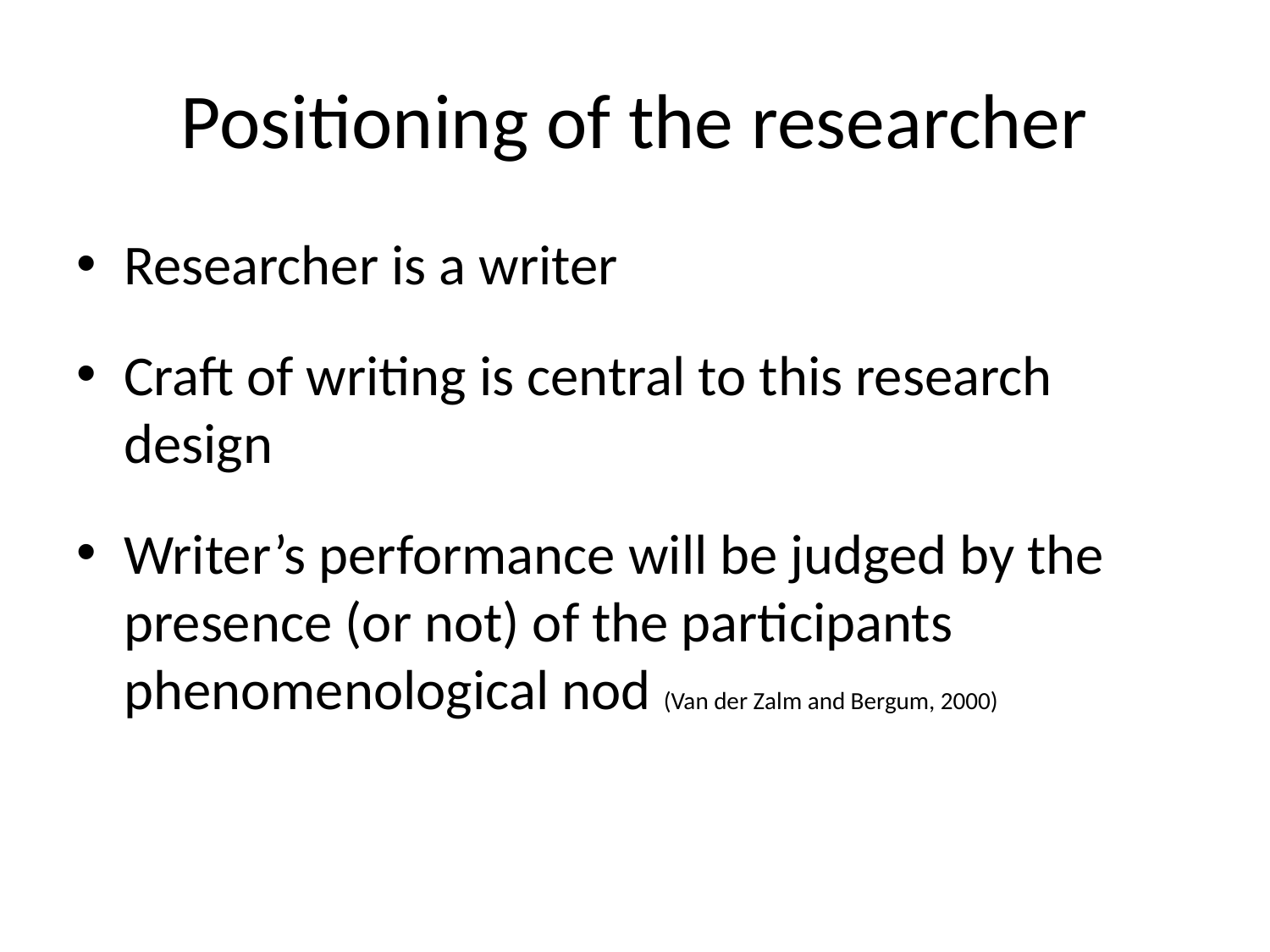

# Positioning of the researcher
Researcher is a writer
Craft of writing is central to this research design
Writer’s performance will be judged by the presence (or not) of the participants phenomenological nod (Van der Zalm and Bergum, 2000)